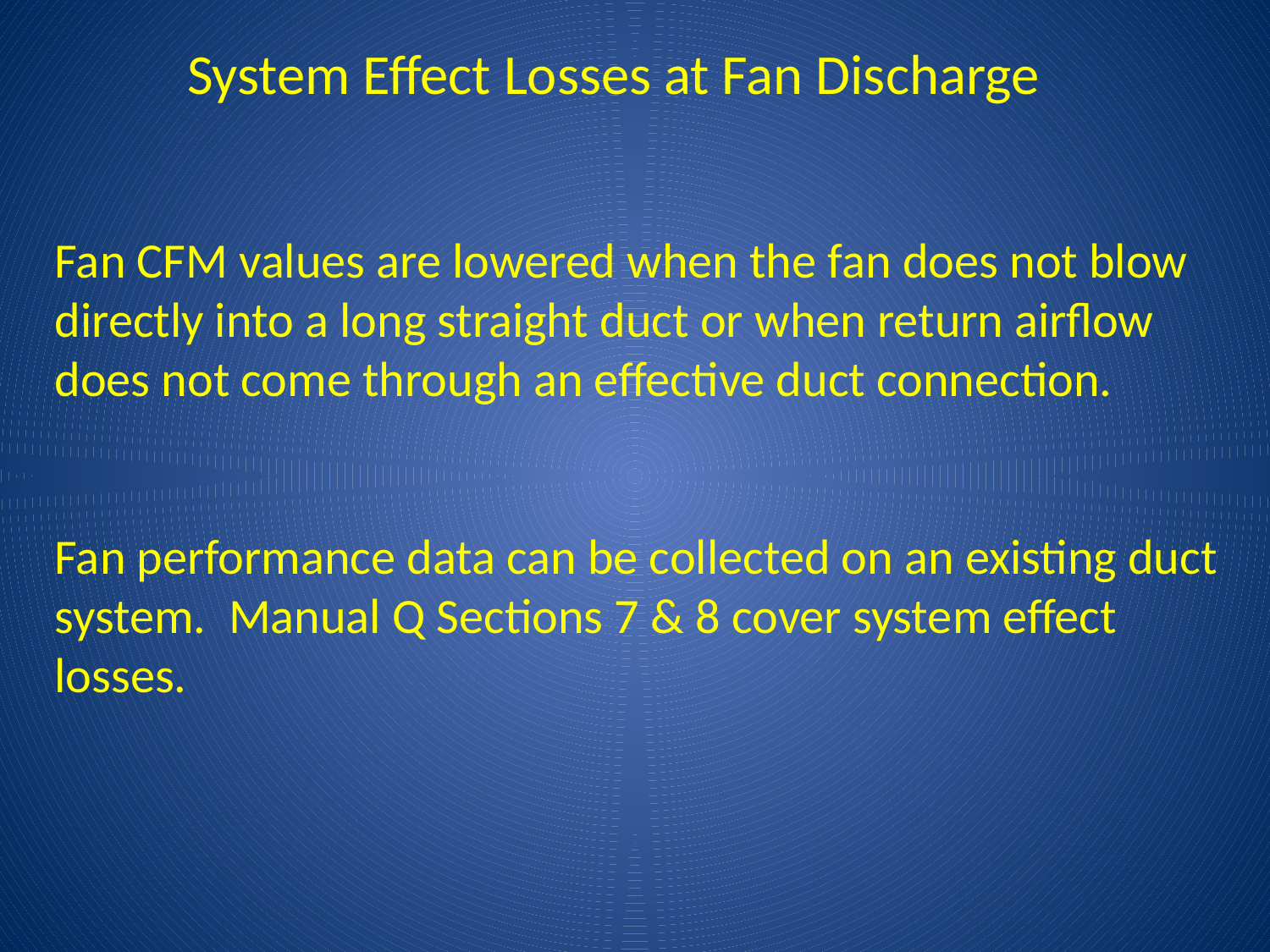

System Effect Losses at Fan Discharge
Fan CFM values are lowered when the fan does not blow directly into a long straight duct or when return airflow does not come through an effective duct connection.

Fan performance data can be collected on an existing duct system.  Manual Q Sections 7 & 8 cover system effect losses.